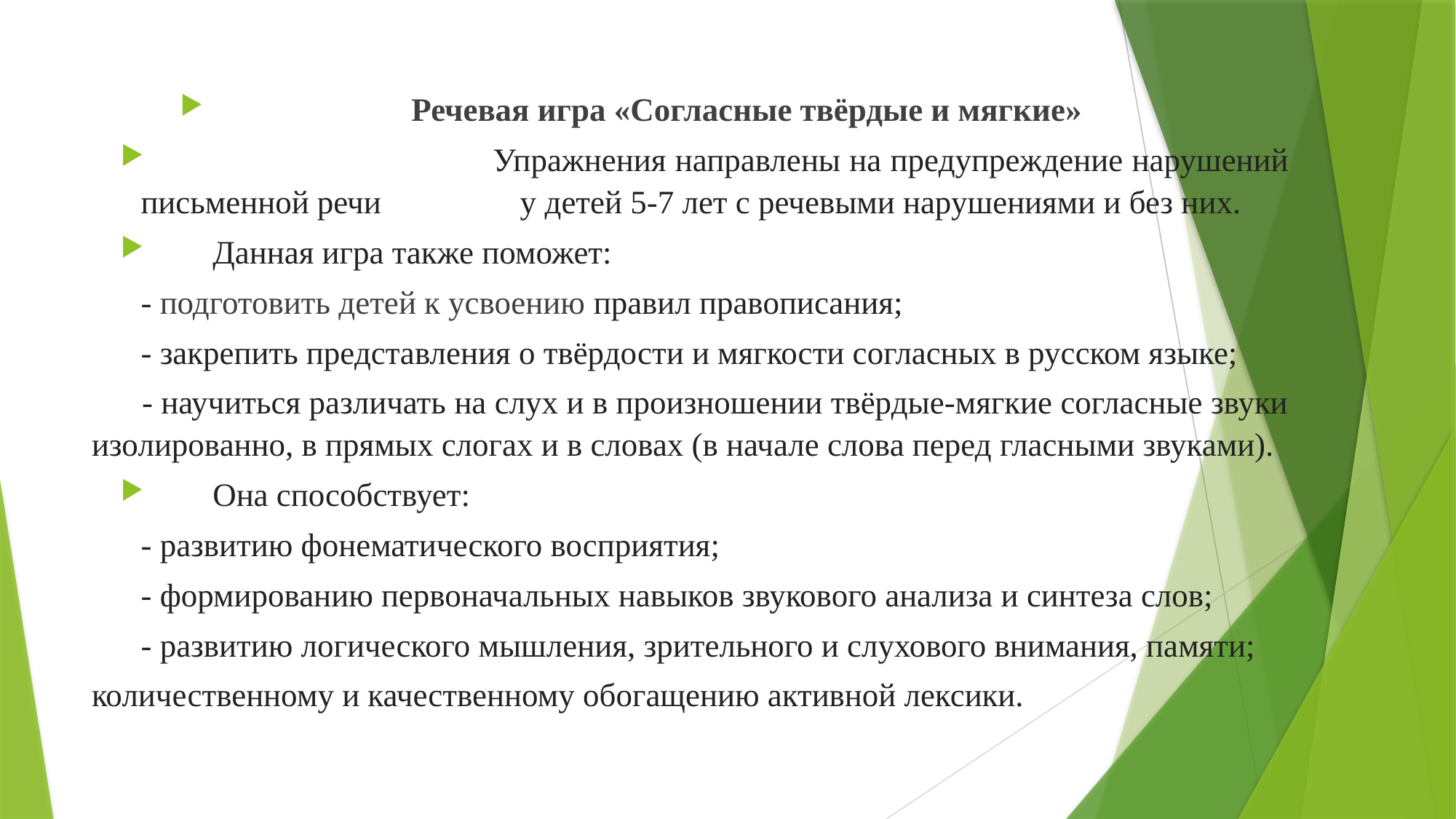

#
Речевая игра «Согласные твёрдые и мягкие»
                               Упражнения направлены на предупреждение нарушений письменной речи                 у детей 5-7 лет с речевыми нарушениями и без них.
Данная игра также поможет:
- подготовить детей к усвоению правил правописания;
      - закрепить представления о твёрдости и мягкости согласных в русском языке;
      - научиться различать на слух и в произношении твёрдые-мягкие согласные звуки изолированно, в прямых слогах и в словах (в начале слова перед гласными звуками).
Она способствует:
      - развитию фонематического восприятия;
      - формированию первоначальных навыков звукового анализа и синтеза слов;
      - развитию логического мышления, зрительного и слухового внимания, памяти;
количественному и качественному обогащению активной лексики.